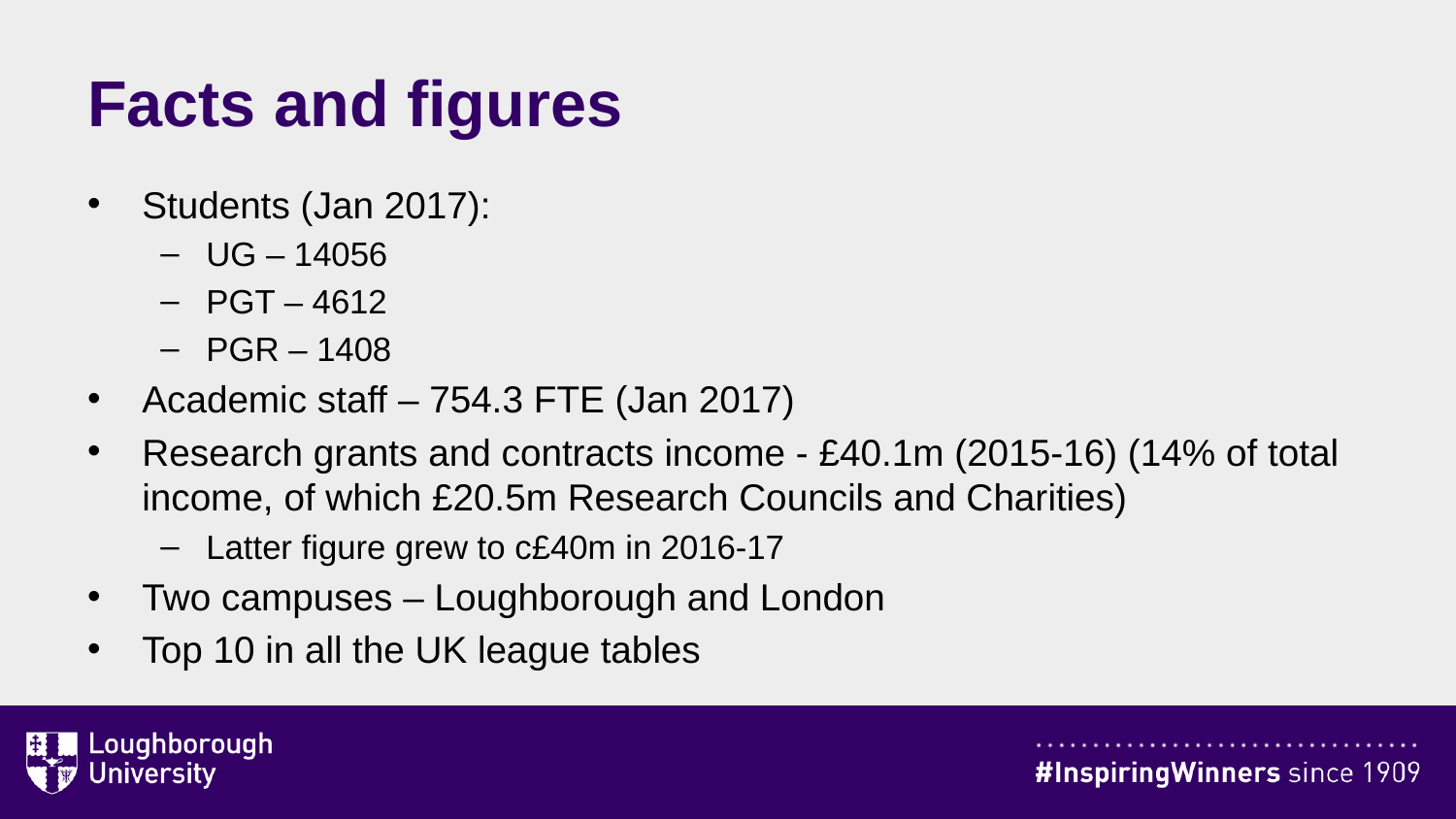

# Facts and figures
Students (Jan 2017):
UG – 14056
PGT – 4612
PGR – 1408
Academic staff – 754.3 FTE (Jan 2017)
Research grants and contracts income - £40.1m (2015-16) (14% of total income, of which £20.5m Research Councils and Charities)
Latter figure grew to c£40m in 2016-17
Two campuses – Loughborough and London
Top 10 in all the UK league tables